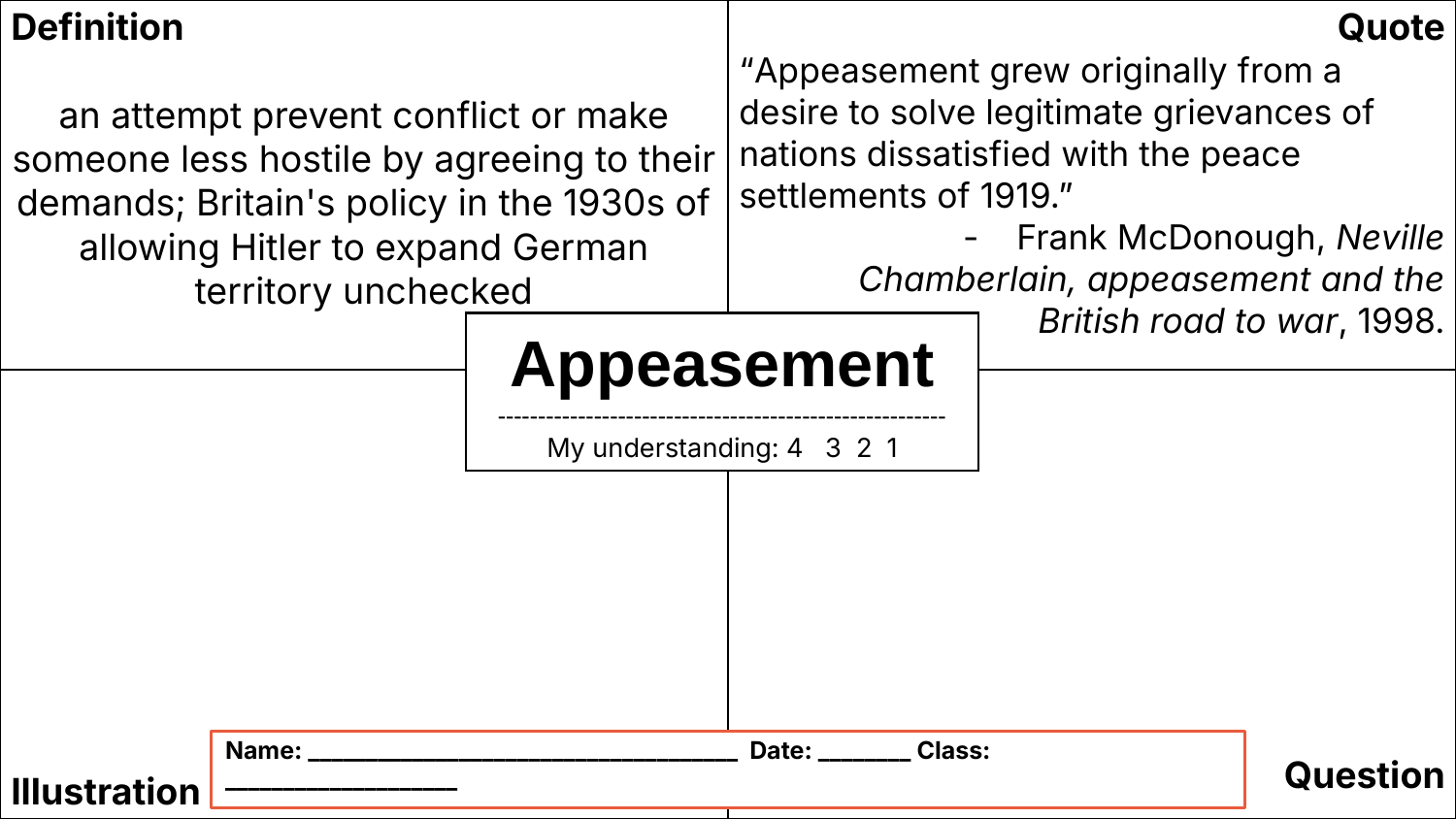

| Definition an attempt prevent conflict or make someone less hostile by agreeing to their demands; Britain's policy in the 1930s of allowing Hitler to expand German territory unchecked | Quote “Appeasement grew originally from a desire to solve legitimate grievances of nations dissatisfied with the peace settlements of 1919.” Frank McDonough, Neville Chamberlain, appeasement and the British road to war, 1998. |
| --- | --- |
| Illustration | Question |
Appeasement
--------------------------------------------------------
My understanding: 4   3  2  1
Name: _____________________________________  Date: ________ Class: ____________________